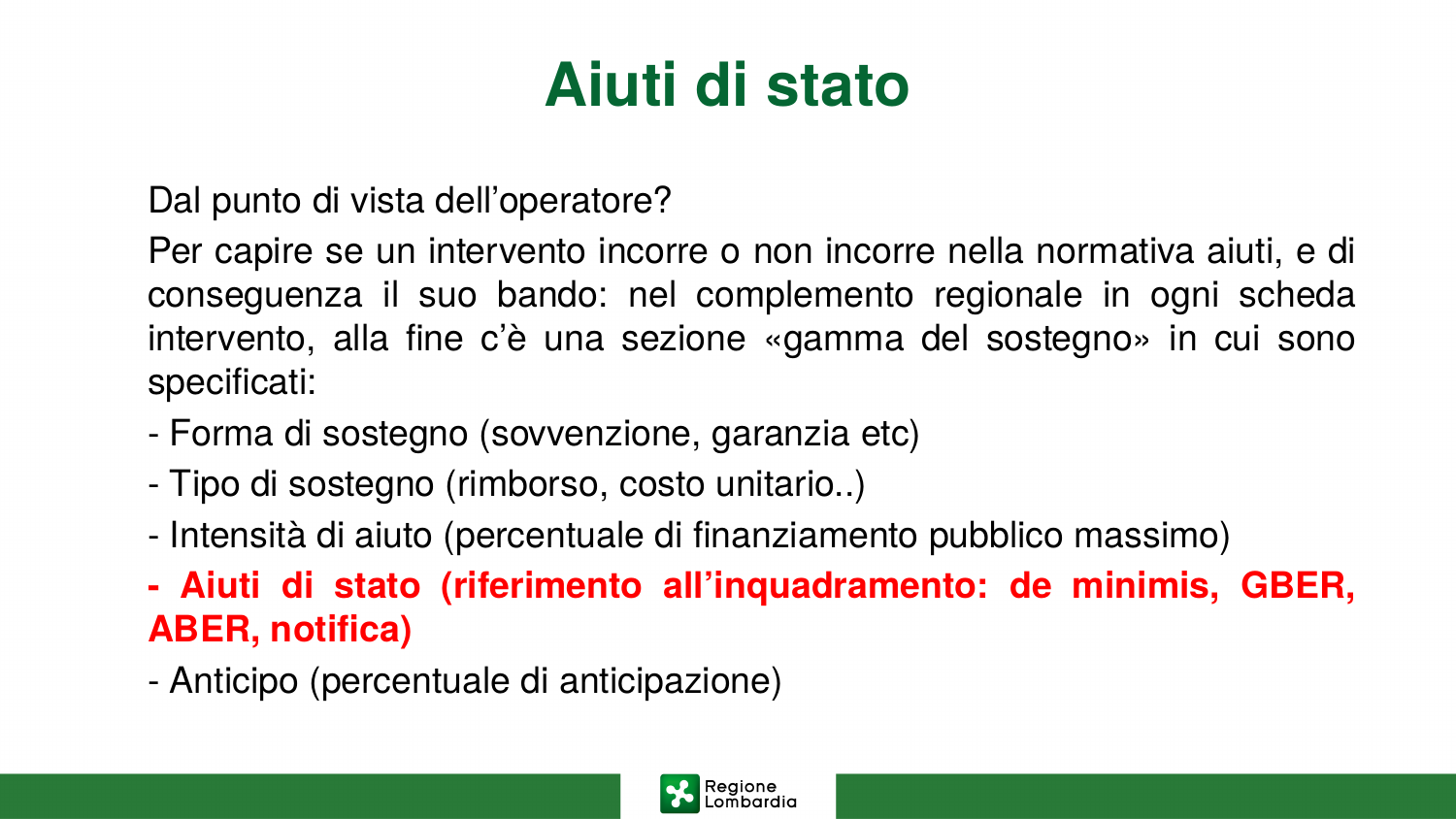

# Aiuti di stato
Dal punto di vista dell’operatore?
Per capire se un intervento incorre o non incorre nella normativa aiuti, e di conseguenza il suo bando: nel complemento regionale in ogni scheda intervento, alla fine c’è una sezione «gamma del sostegno» in cui sono specificati:
- Forma di sostegno (sovvenzione, garanzia etc)
- Tipo di sostegno (rimborso, costo unitario..)
- Intensità di aiuto (percentuale di finanziamento pubblico massimo)
- Aiuti di stato (riferimento all’inquadramento: de minimis, GBER, ABER, notifica)
- Anticipo (percentuale di anticipazione)